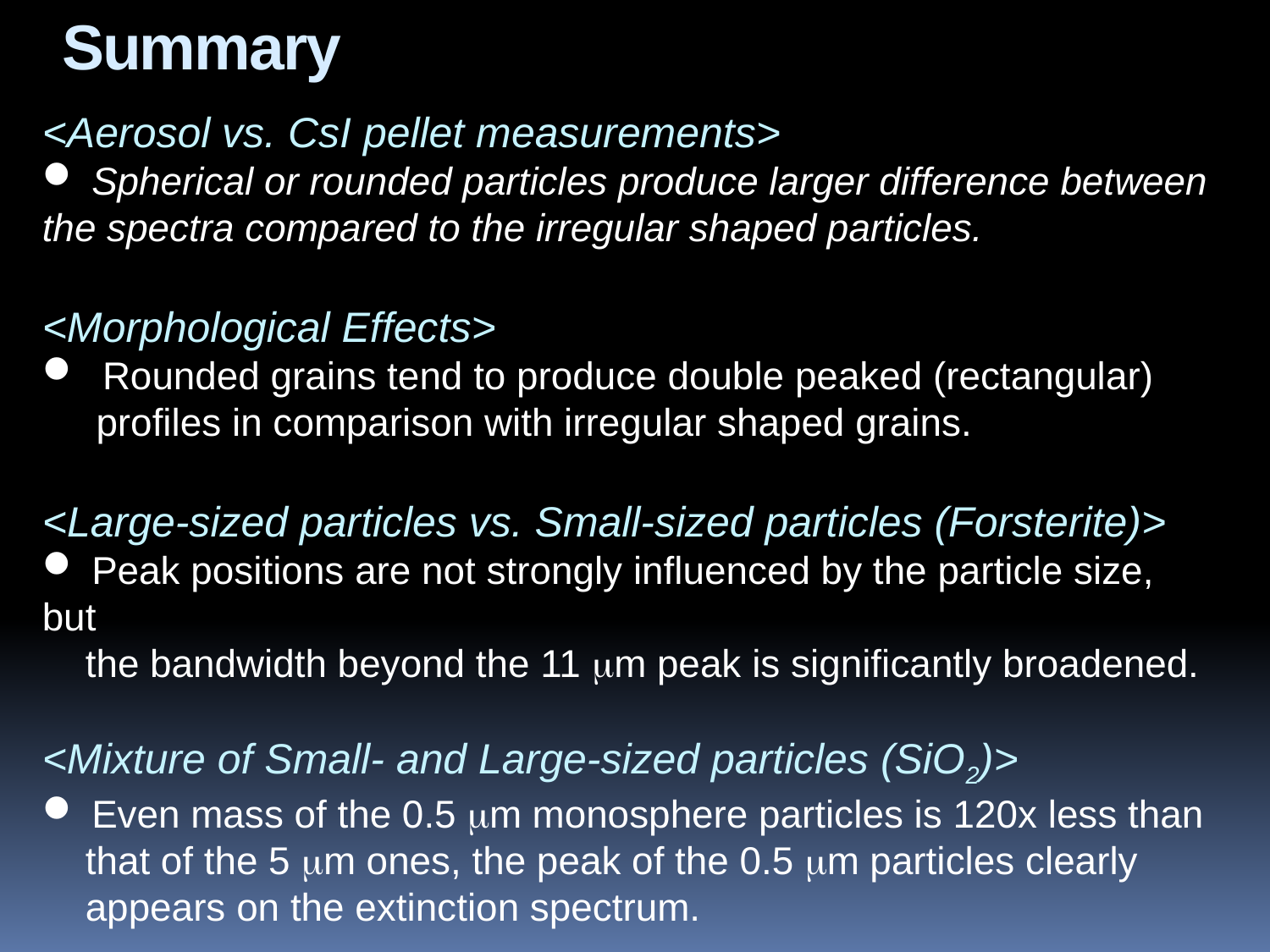

# Summary
<Aerosol vs. CsI pellet measurements>
 Spherical or rounded particles produce larger difference between the spectra compared to the irregular shaped particles.

<Morphological Effects>
  Rounded grains tend to produce double peaked (rectangular)
     profiles in comparison with irregular shaped grains.

<Large-sized particles vs. Small-sized particles (Forsterite)>
 Peak positions are not strongly influenced by the particle size,  but
    the bandwidth beyond the 11 μm peak is significantly broadened.

<Mixture of Small- and Large-sized particles (SiO2)>
 Even mass of the 0.5 μm monosphere particles is 120x less than
    that of the 5 μm ones, the peak of the 0.5 μm particles clearly
    appears on the extinction spectrum.